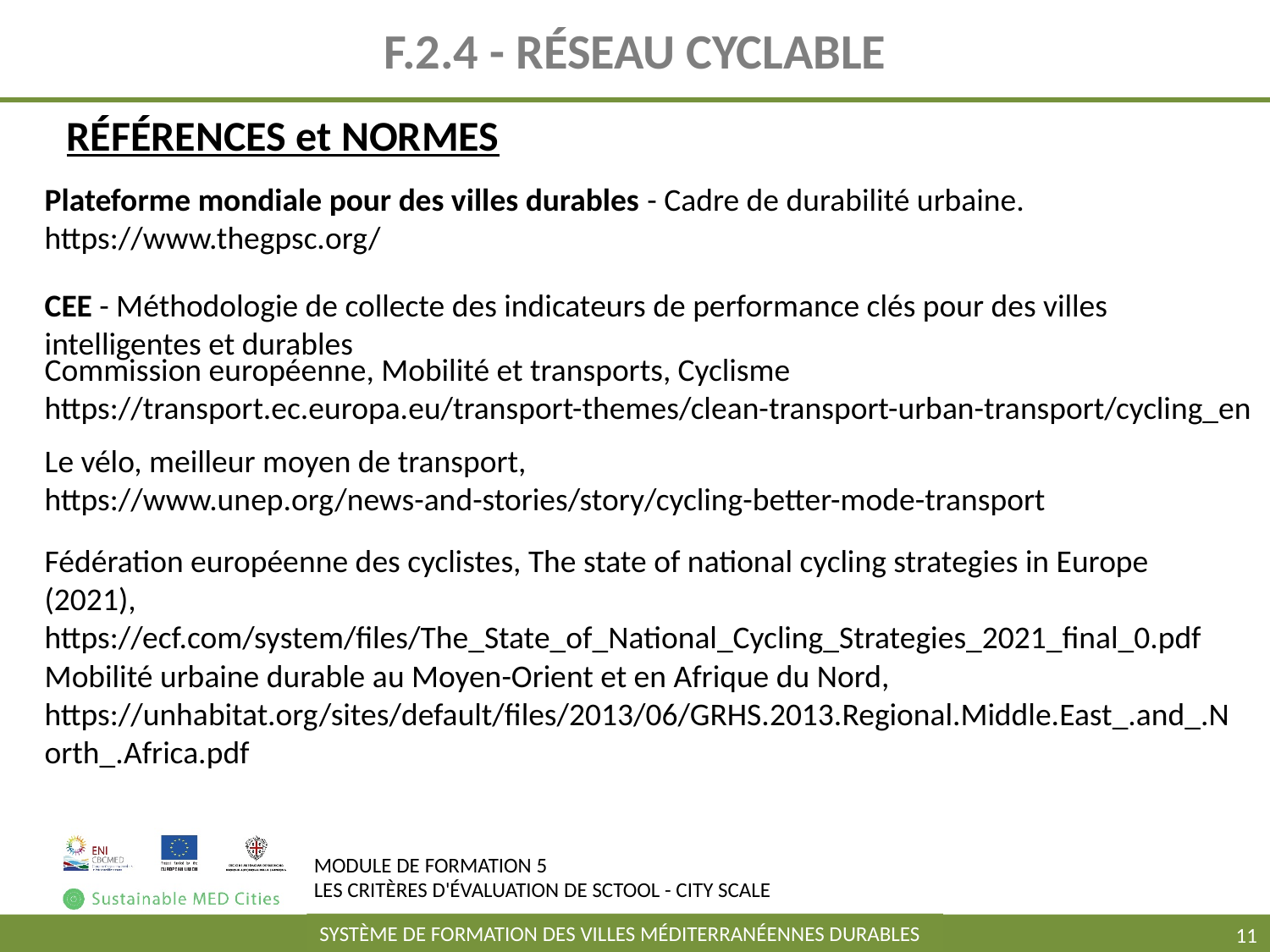

# F.2.4 - RÉSEAU CYCLABLE
RÉFÉRENCES et NORMES
Plateforme mondiale pour des villes durables - Cadre de durabilité urbaine. https://www.thegpsc.org/

CEE - Méthodologie de collecte des indicateurs de performance clés pour des villes intelligentes et durables
Commission européenne, Mobilité et transports, Cyclisme
https://transport.ec.europa.eu/transport-themes/clean-transport-urban-transport/cycling_en

Le vélo, meilleur moyen de transport,
https://www.unep.org/news-and-stories/story/cycling-better-mode-transport

Fédération européenne des cyclistes, The state of national cycling strategies in Europe (2021), https://ecf.com/system/files/The_State_of_National_Cycling_Strategies_2021_final_0.pdf

Mobilité urbaine durable au Moyen-Orient et en Afrique du Nord, https://unhabitat.org/sites/default/files/2013/06/GRHS.2013.Regional.Middle.East_.and_.North_.Africa.pdf

11
SYSTÈME DE FORMATION DES VILLES MÉDITERRANÉENNES DURABLES